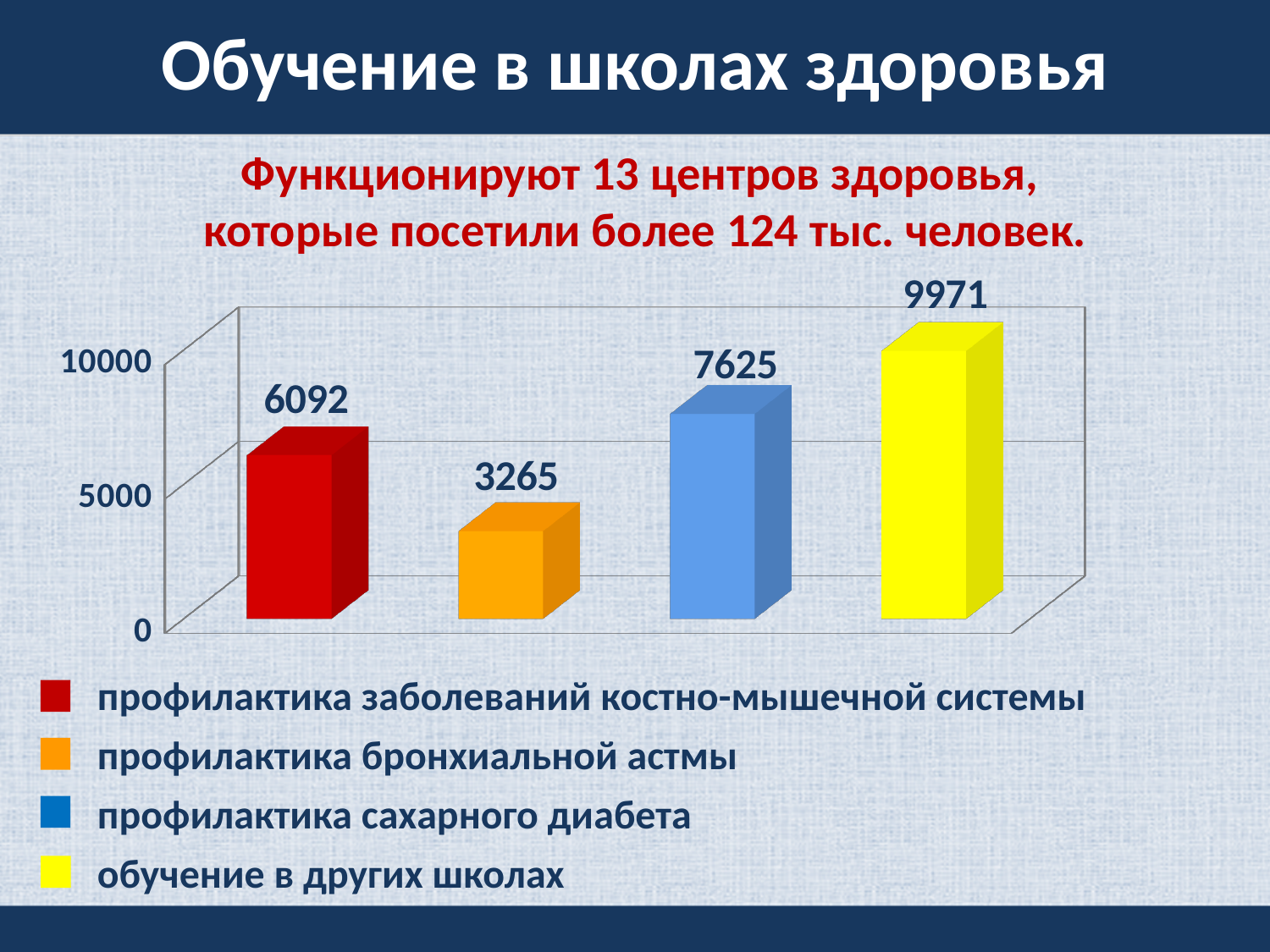

Обучение в школах здоровья
Функционируют 13 центров здоровья,
которые посетили более 124 тыс. человек.

[unsupported chart]

профилактика заболеваний костно-мышечной системы
профилактика бронхиальной астмы
профилактика сахарного диабета
обучение в других школах